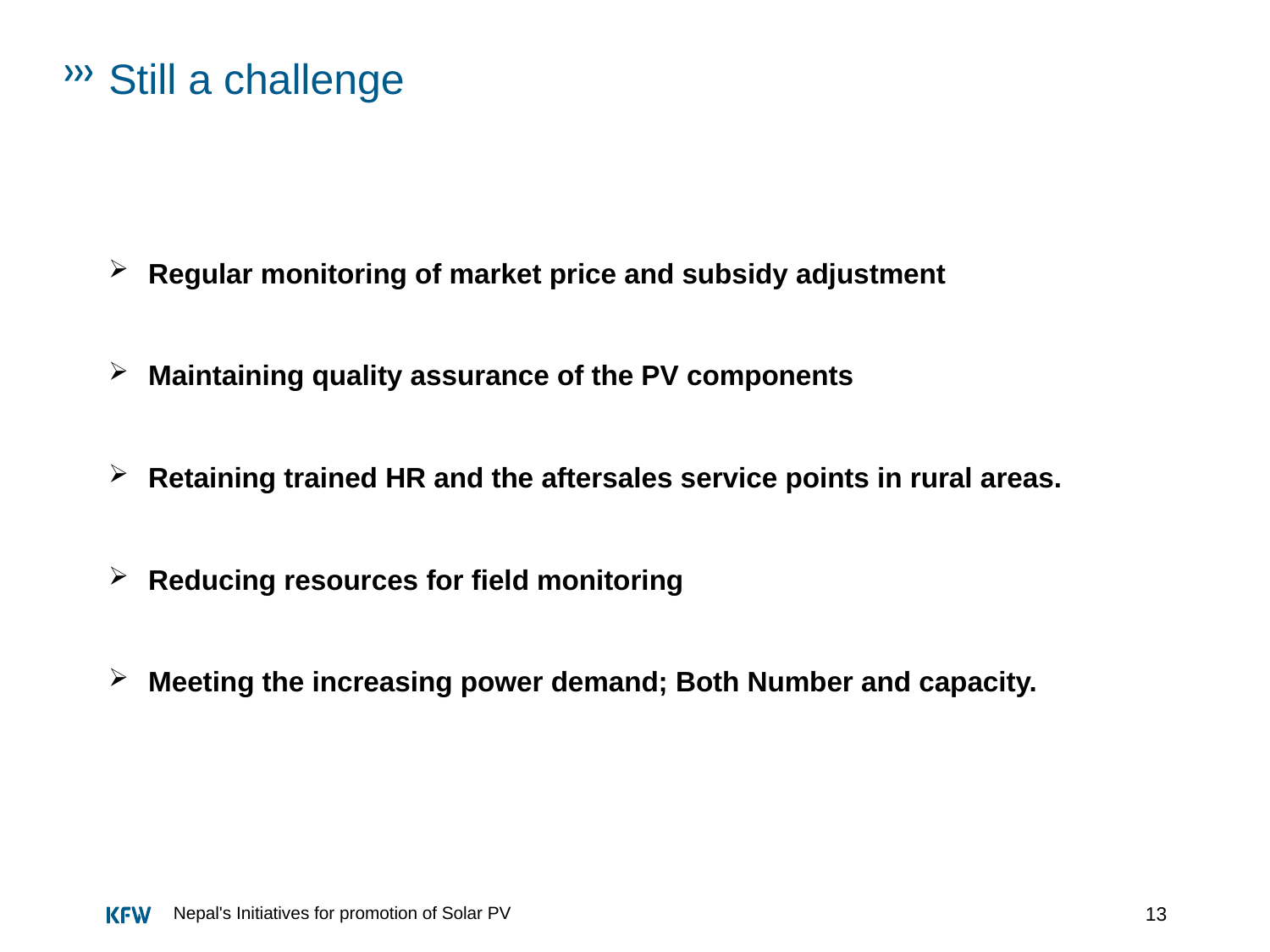

# Still a challenge
Regular monitoring of market price and subsidy adjustment

Maintaining quality assurance of the PV components

Retaining trained HR and the aftersales service points in rural areas.

Reducing resources for field monitoring

Meeting the increasing power demand; Both Number and capacity.
13
Nepal's Initiatives for promotion of Solar PV